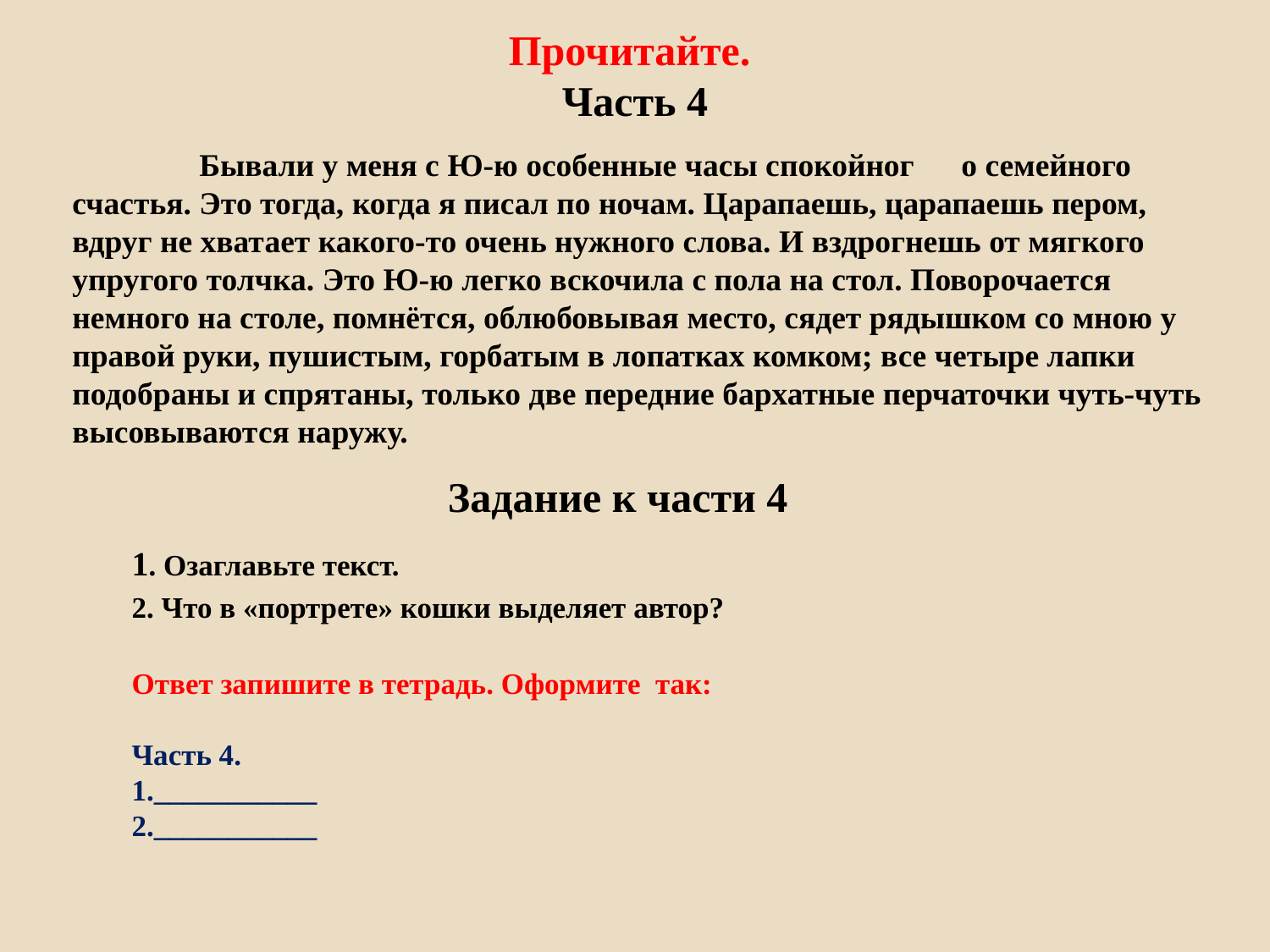

# Прочитайте. Часть 4
	Бывали у меня с Ю-ю особенные часы спокойног	о семейного счастья. Это тогда, когда я писал по ночам. Царапаешь, царапаешь пером, вдруг не хватает какого-то очень нужного слова. И вздрогнешь от мягкого упругого толчка. Это Ю-ю легко вскочила с пола на стол. Поворочается
немного на столе, помнётся, облюбовывая место, сядет рядышком со мною у правой руки, пушистым, горбатым в лопатках комком; все четыре лапки подобраны и спрятаны, только две передние бархатные перчаточки чуть-чуть высовываются наружу.

Задание к части 4
1. Озаглавьте текст.
2. Что в «портрете» кошки выделяет автор?

Ответ запишите в тетрадь. Оформите  так:

Часть 4.
1.___________
2.___________